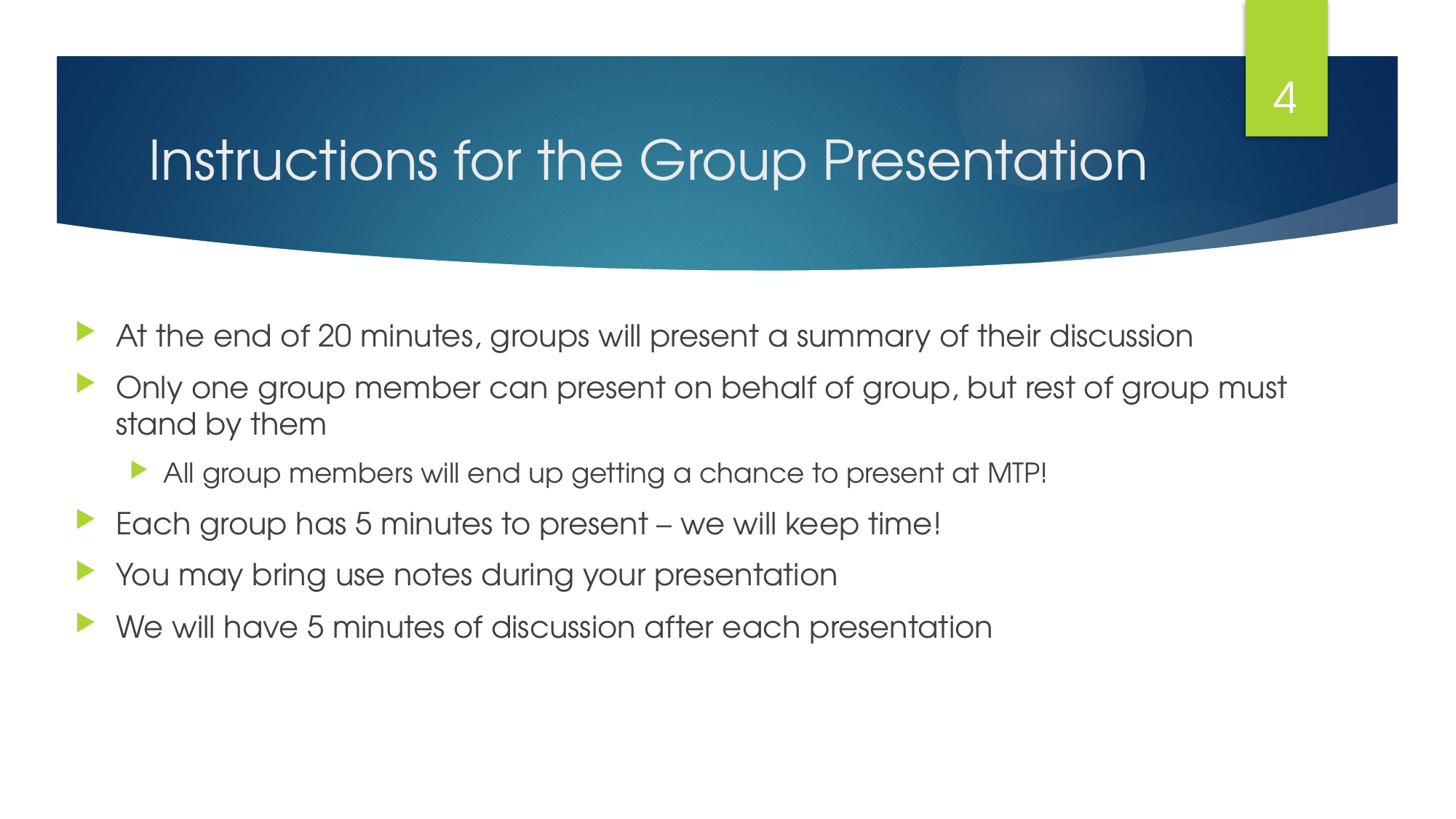

4
# Instructions for the Group Presentation
At the end of 20 minutes, groups will present a summary of their discussion
Only one group member can present on behalf of group, but rest of group must stand by them
All group members will end up getting a chance to present at MTP!
Each group has 5 minutes to present – we will keep time!
You may bring use notes during your presentation
We will have 5 minutes of discussion after each presentation